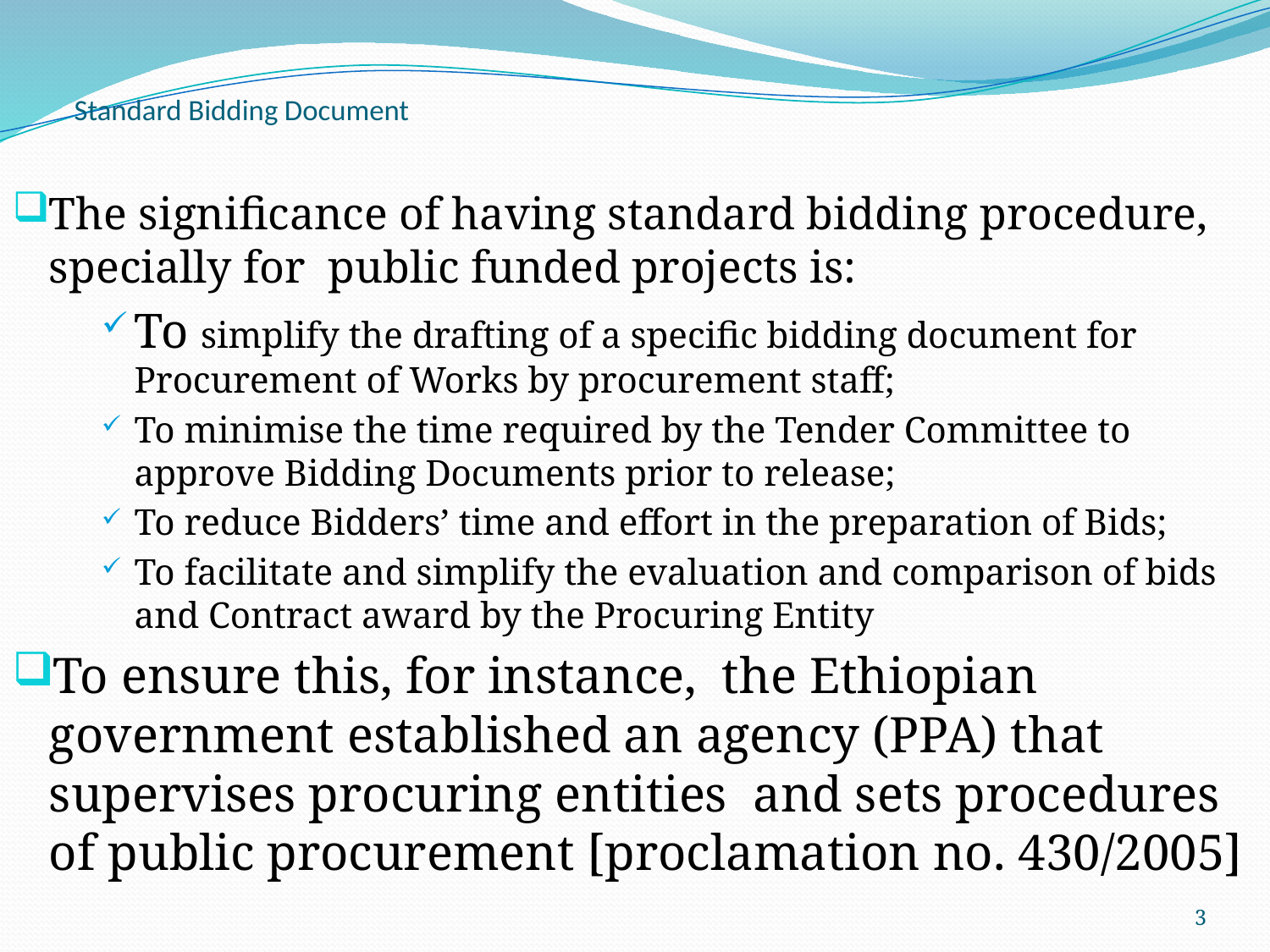

# Standard Bidding Document
The significance of having standard bidding procedure, specially for  public funded projects is:
To simplify the drafting of a specific bidding document for Procurement of Works by procurement staff;
To minimise the time required by the Tender Committee to approve Bidding Documents prior to release;
To reduce Bidders’ time and effort in the preparation of Bids;
To facilitate and simplify the evaluation and comparison of bids and Contract award by the Procuring Entity
To ensure this, for instance,  the Ethiopian government established an agency (PPA) that supervises procuring entities  and sets procedures of public procurement [proclamation no. 430/2005]

3